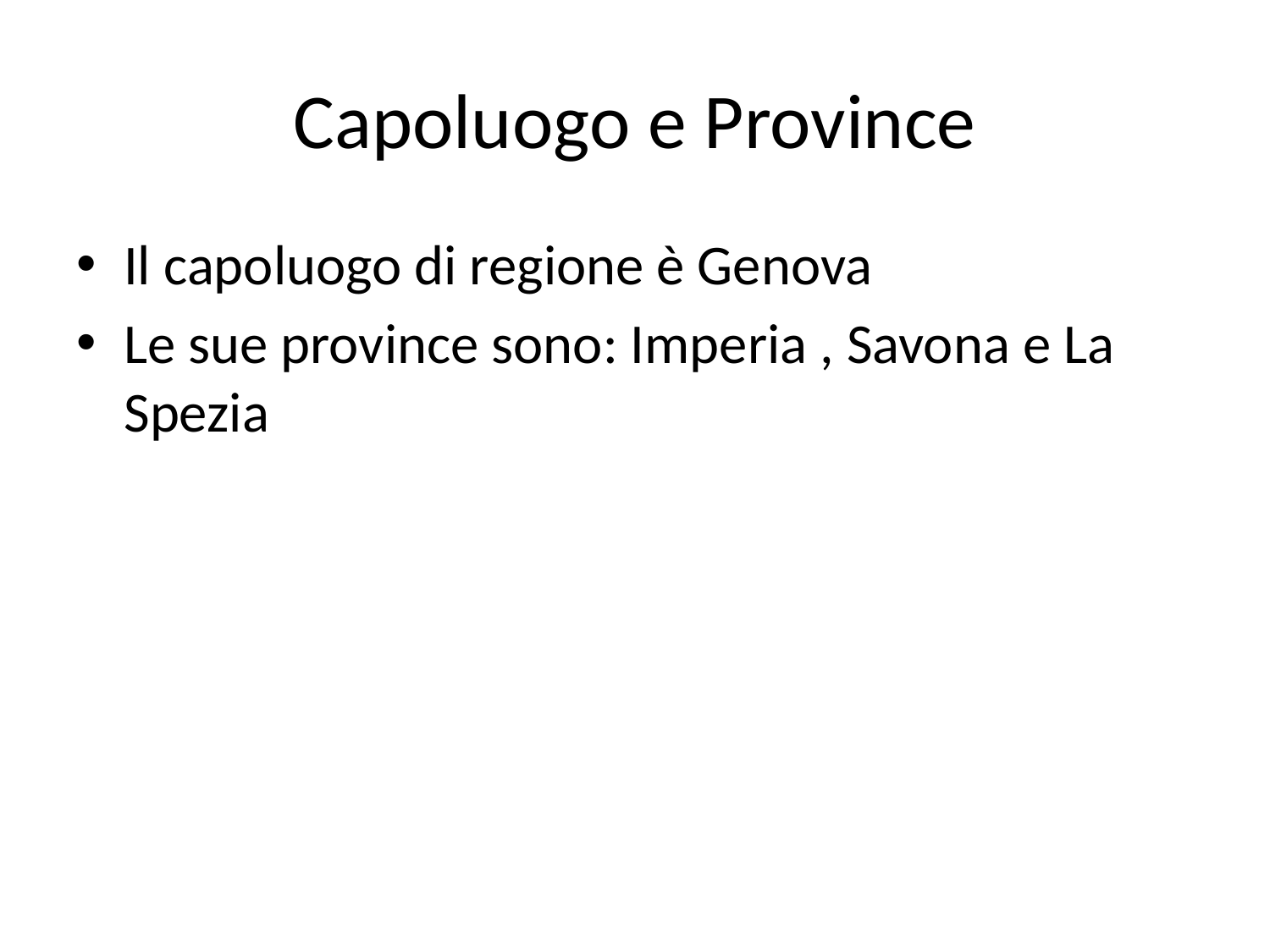

# Capoluogo e Province
Il capoluogo di regione è Genova
Le sue province sono: Imperia , Savona e La Spezia